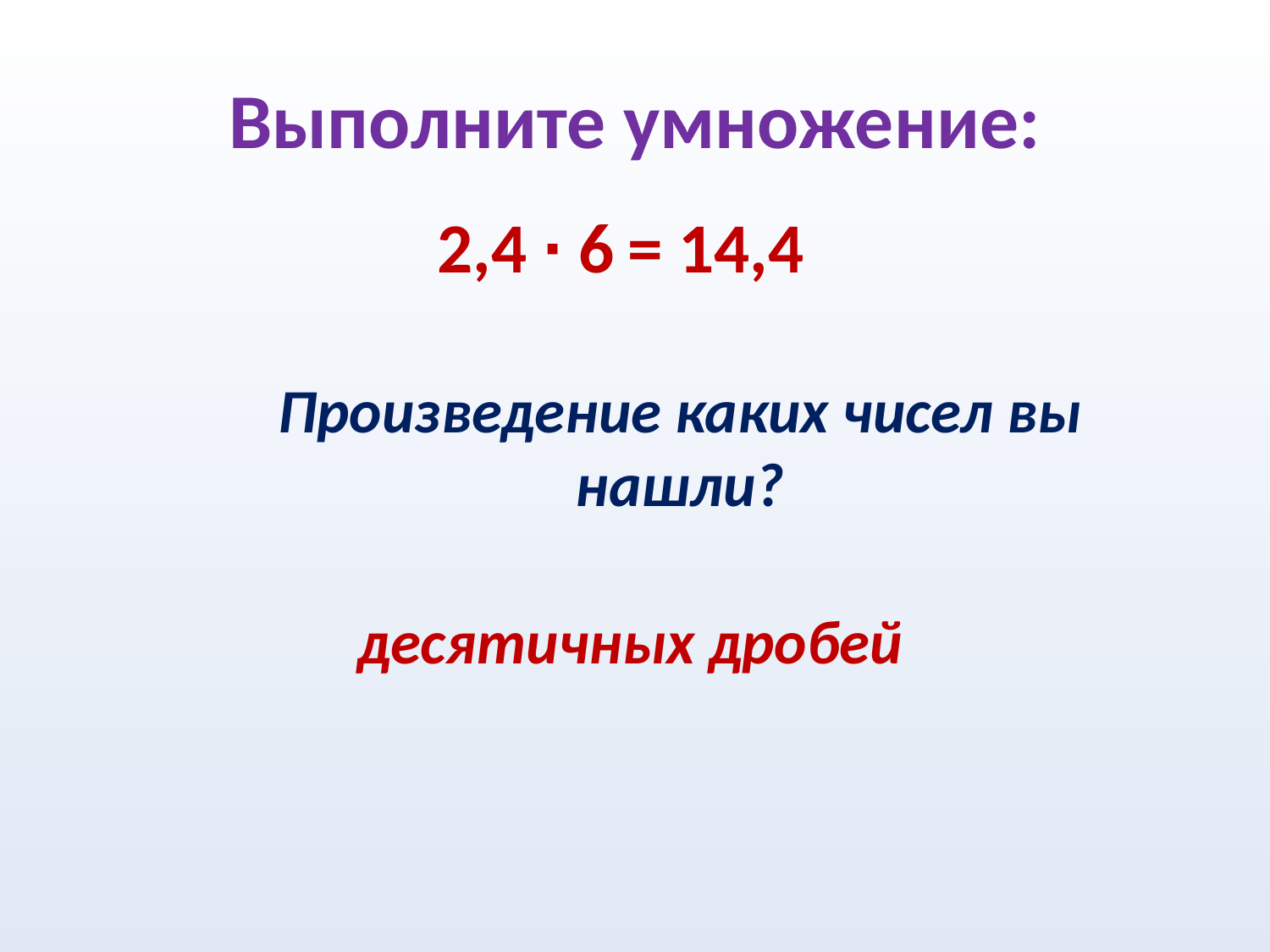

# Выполните умножение:
2,4 ∙ 6
= 14,4
Произведение каких чисел вы нашли?
десятичных дробей